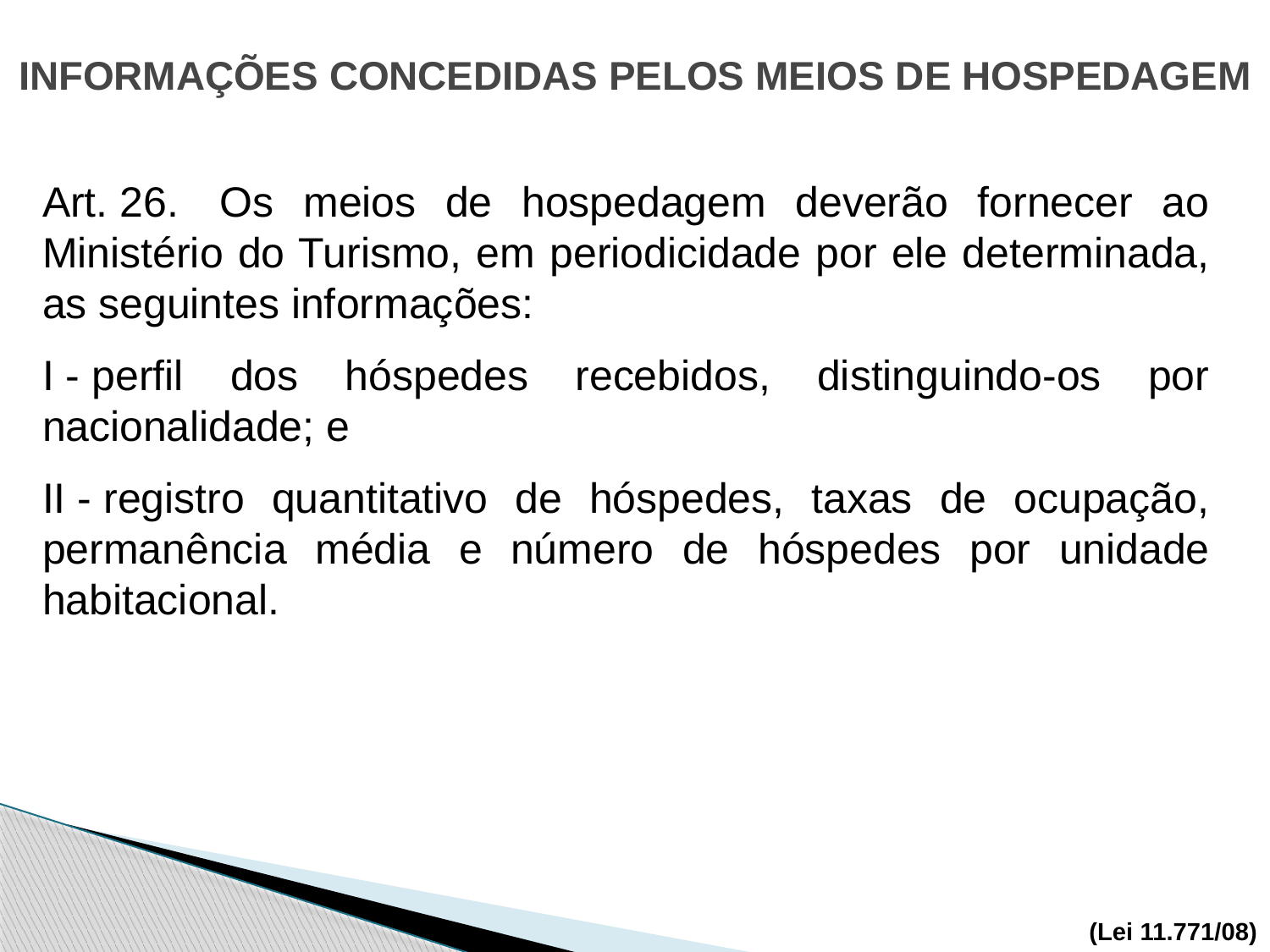

# INFORMAÇÕES CONCEDIDAS PELOS MEIOS DE HOSPEDAGEM
Art. 26.  Os meios de hospedagem deverão fornecer ao Ministério do Turismo, em periodicidade por ele determinada, as seguintes informações:
I - perfil dos hóspedes recebidos, distinguindo-os por nacionalidade; e
II - registro quantitativo de hóspedes, taxas de ocupação, permanência média e número de hóspedes por unidade habitacional.
(Lei 11.771/08)